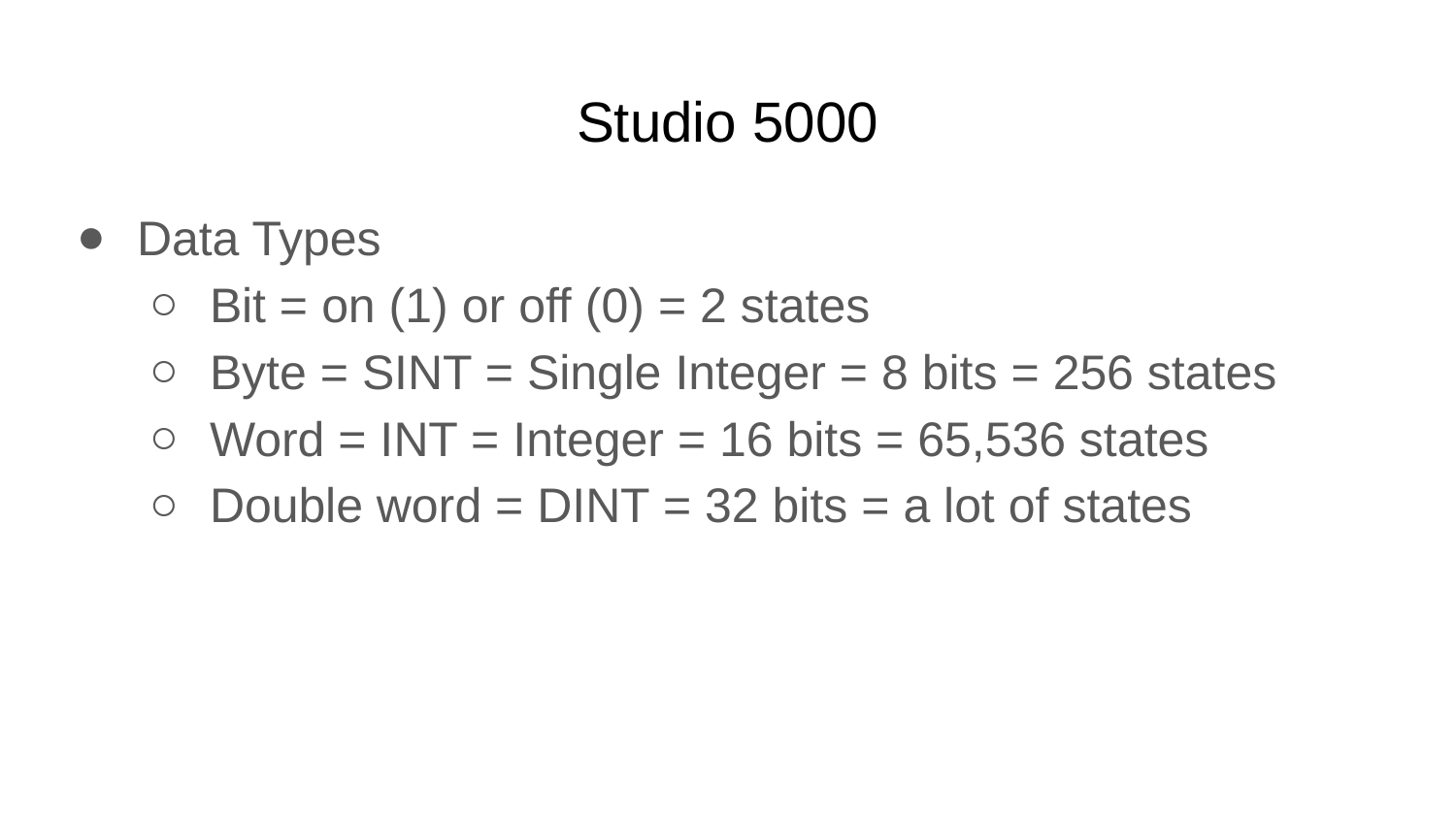

# Studio 5000
Data Types
Bit = on (1) or off (0) = 2 states
Byte = SINT = Single Integer = 8 bits = 256 states
Word = INT = Integer = 16 bits = 65,536 states
Double word = DINT = 32 bits = a lot of states